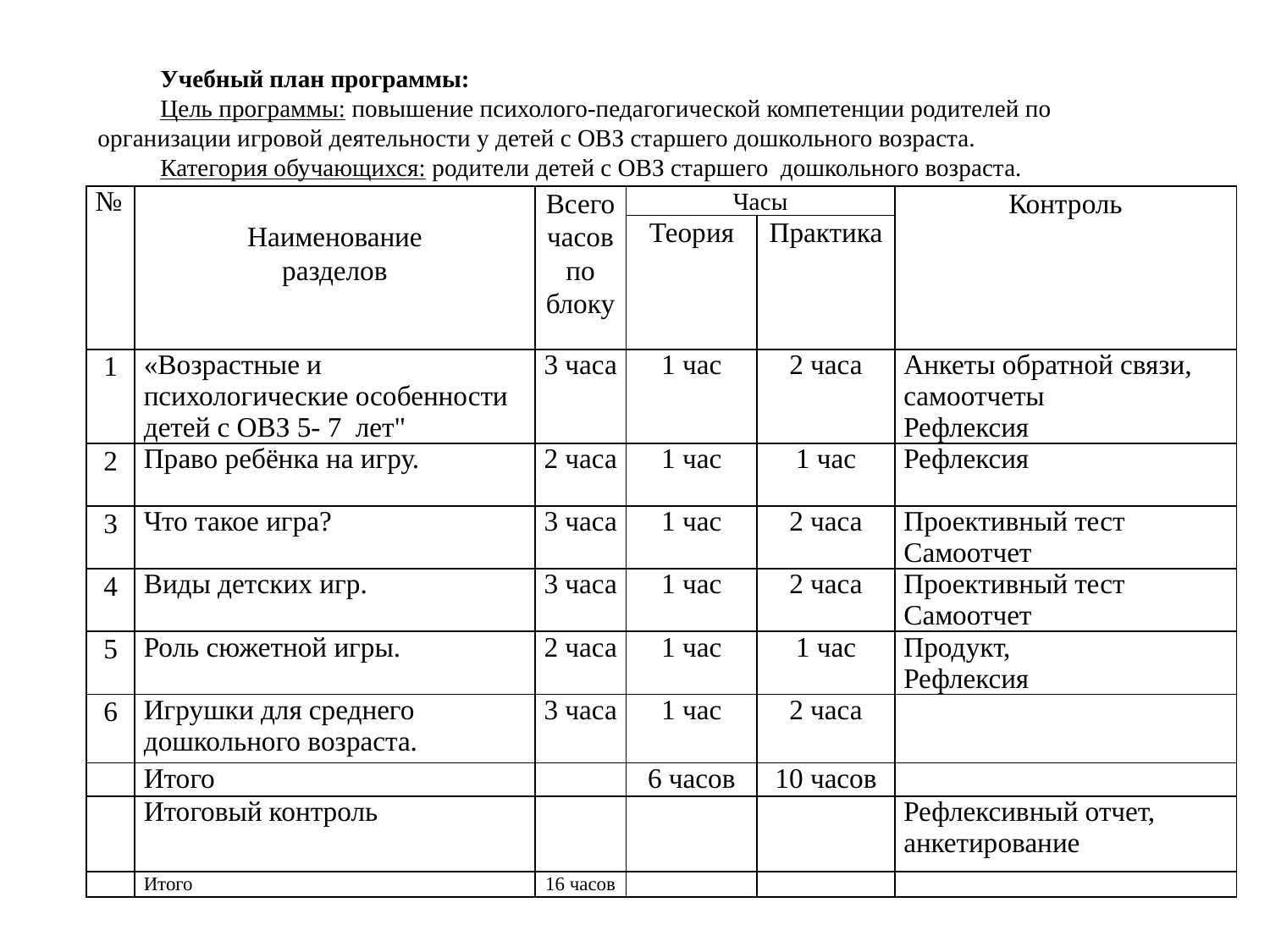

Учебный план программы:
Цель программы: повышение психолого-педагогической компетенции родителей по организации игровой деятельности у детей с ОВЗ старшего дошкольного возраста.
Категория обучающихся: родители детей с ОВЗ старшего  дошкольного возраста.

| № | Наименование разделов | Всего часов по блоку | Часы |  | Контроль |
| --- | --- | --- | --- | --- | --- |
|  |  |  | Теория | Практика |  |
| 1 | «Возрастные и психологические особенности детей с ОВЗ 5- 7 лет" | 3 часа | 1 час | 2 часа | Анкеты обратной связи, самоотчеты Рефлексия |
| 2 | Право ребёнка на игру. | 2 часа | 1 час | 1 час | Рефлексия |
| 3 | Что такое игра? | 3 часа | 1 час | 2 часа | Проективный тест Самоотчет |
| 4 | Виды детских игр. | 3 часа | 1 час | 2 часа | Проективный тест Самоотчет |
| 5 | Роль сюжетной игры. | 2 часа | 1 час | 1 час | Продукт, Рефлексия |
| 6 | Игрушки для среднего дошкольного возраста. | 3 часа | 1 час | 2 часа |  |
|  | Итого |  | 6 часов | 10 часов |  |
|  | Итоговый контроль |  |  |  | Рефлексивный отчет, анкетирование |
|  | Итого | 16 часов |  |  |  |